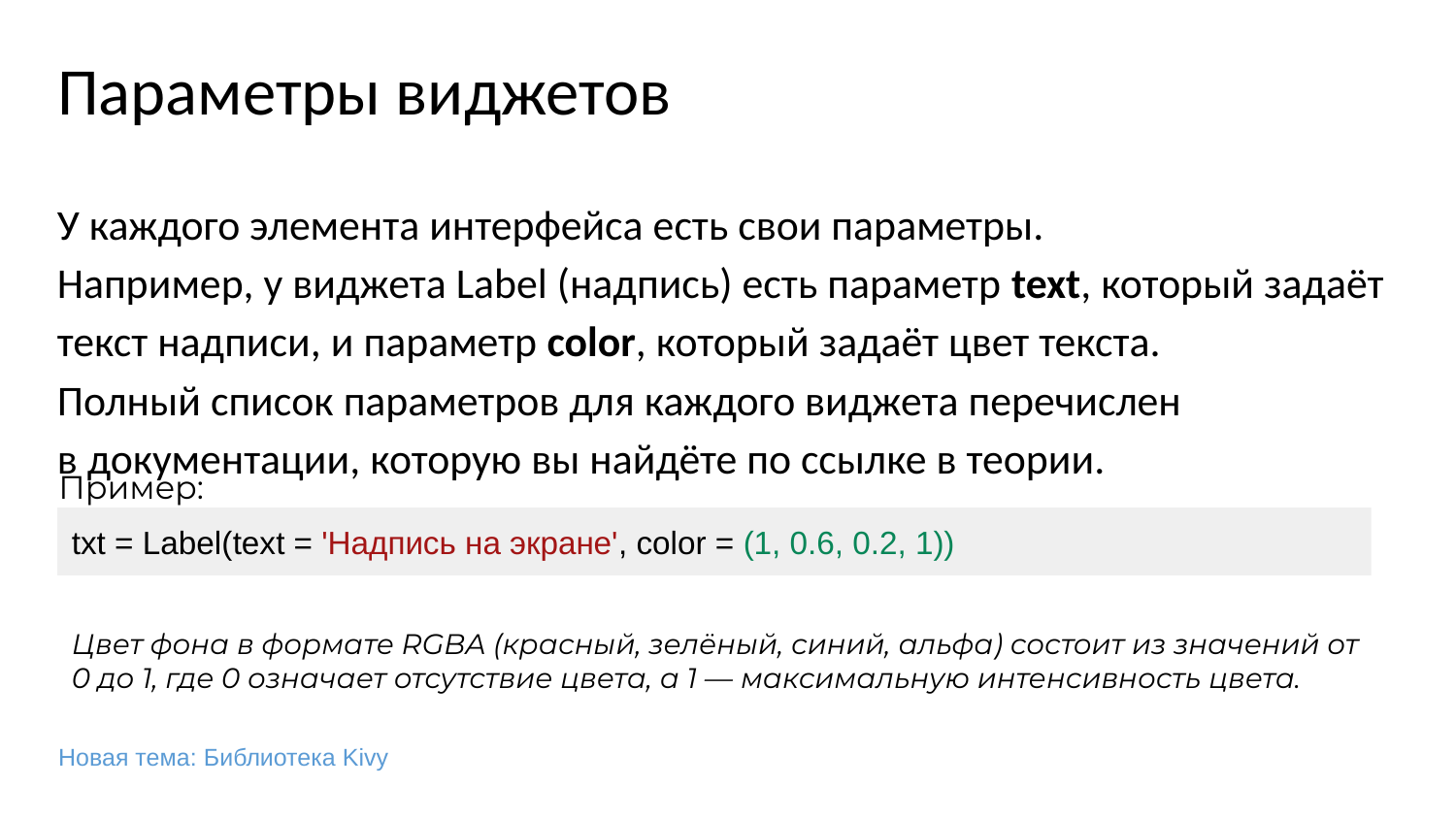

# Параметры виджетов
У каждого элемента интерфейса есть свои параметры.
Например, у виджета Label (надпись) есть параметр text, который задаёт текст надписи, и параметр color, который задаёт цвет текста.
Полный список параметров для каждого виджета перечислен
в документации, которую вы найдёте по ссылке в теории.
Пример:
txt = Label(text = 'Надпись на экране', color = (1, 0.6, 0.2, 1))
Цвет фона в формате RGBA (красный, зелёный, синий, альфа) состоит из значений от 0 до 1, где 0 означает отсутствие цвета, а 1 — максимальную интенсивность цвета.
Новая тема: Библиотека Kivy